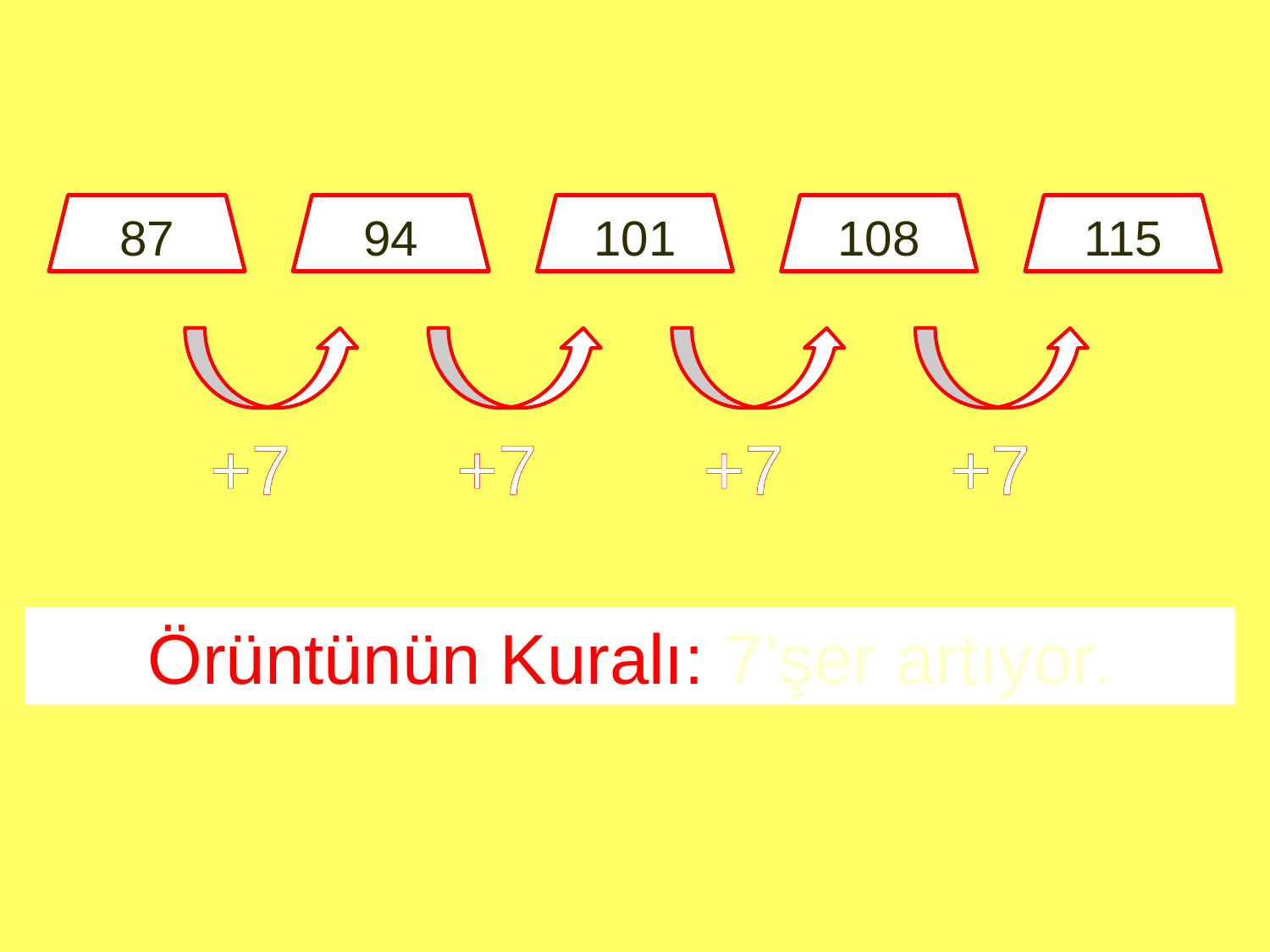

87
94
101
108
115

+7
+7
+7
+7
Örüntünün Kuralı: 7’şer artıyor.